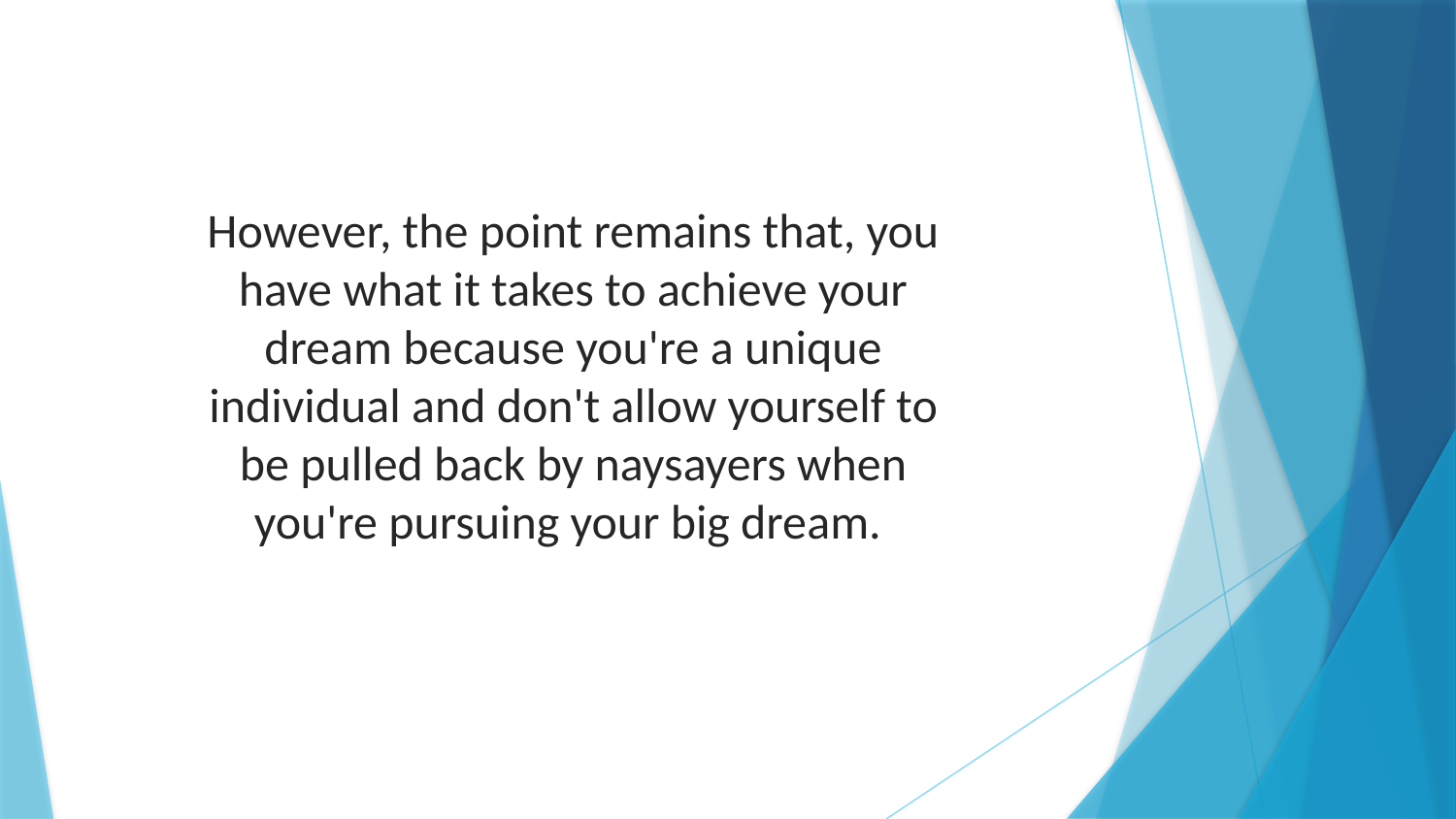

However, the point remains that, you have what it takes to achieve your dream because you're a unique individual and don't allow yourself to be pulled back by naysayers when you're pursuing your big dream.